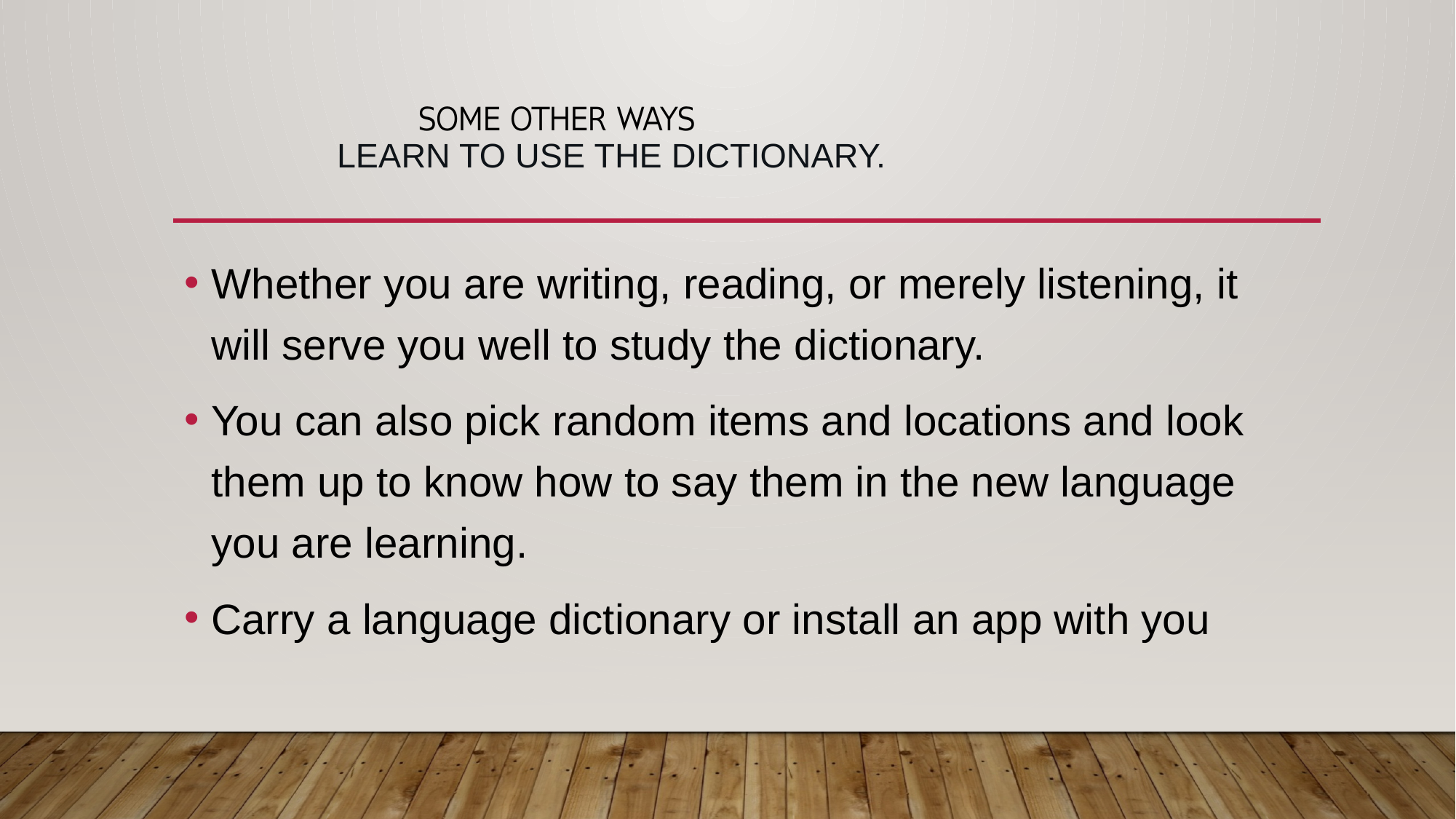

# Some other ways Learn to use the dictionary.
Whether you are writing, reading, or merely listening, it will serve you well to study the dictionary.
You can also pick random items and locations and look them up to know how to say them in the new language you are learning.
Carry a language dictionary or install an app with you